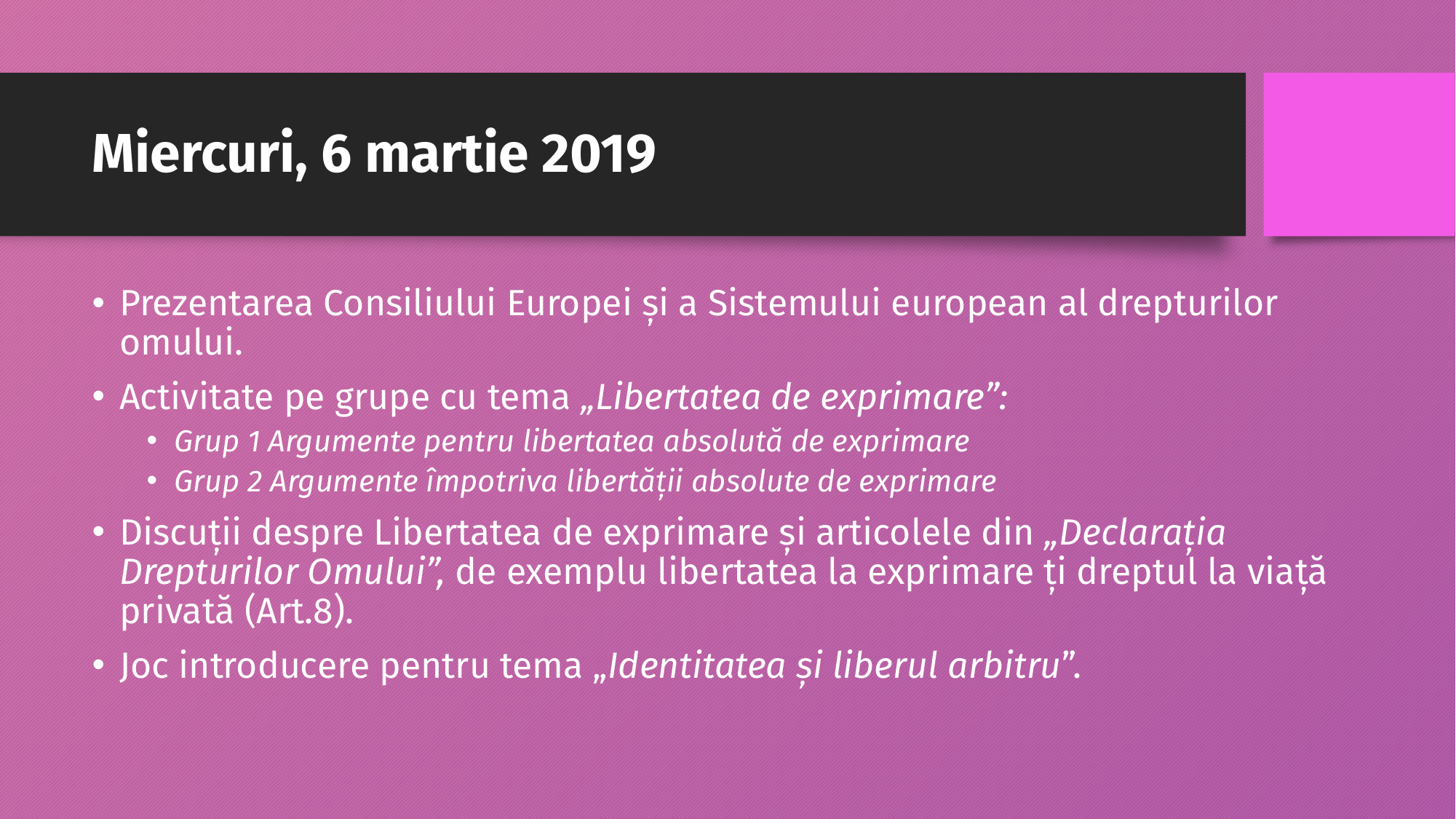

# Miercuri, 6 martie 2019
Prezentarea Consiliului Europei și a Sistemului european al drepturilor omului.
Activitate pe grupe cu tema „Libertatea de exprimare”:
Grup 1 Argumente pentru libertatea absolută de exprimare
Grup 2 Argumente împotriva libertății absolute de exprimare
Discuții despre Libertatea de exprimare și articolele din „Declarația Drepturilor Omului”, de exemplu libertatea la exprimare ți dreptul la viață privată (Art.8).
Joc introducere pentru tema „Identitatea și liberul arbitru”.